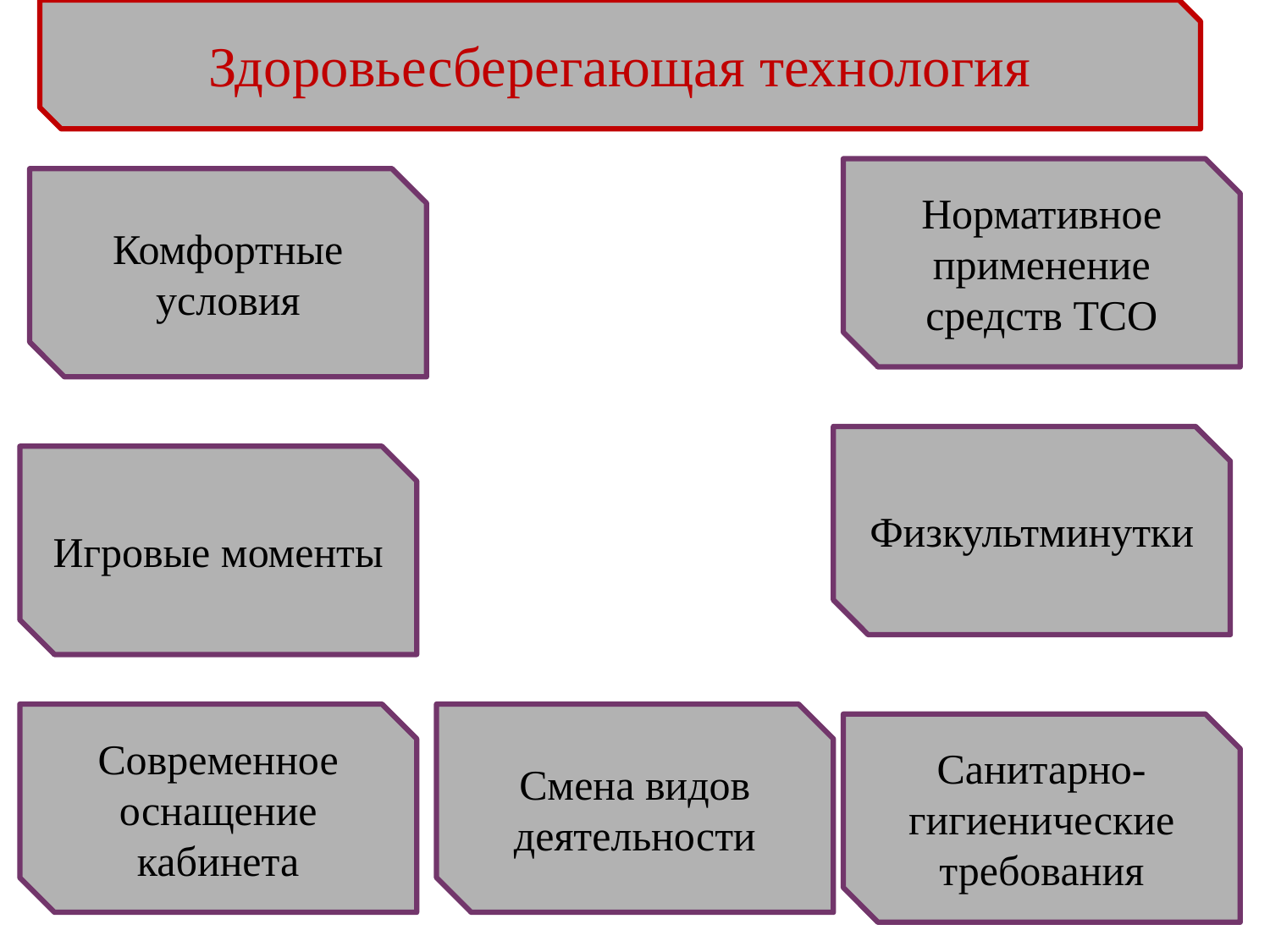

Здоровьесберегающая технология
Нормативное применение средств ТСО
Комфортные условия
Физкультминутки
Игровые моменты
Современное оснащение кабинета
Смена видов деятельности
Санитарно-гигиенические требования
9